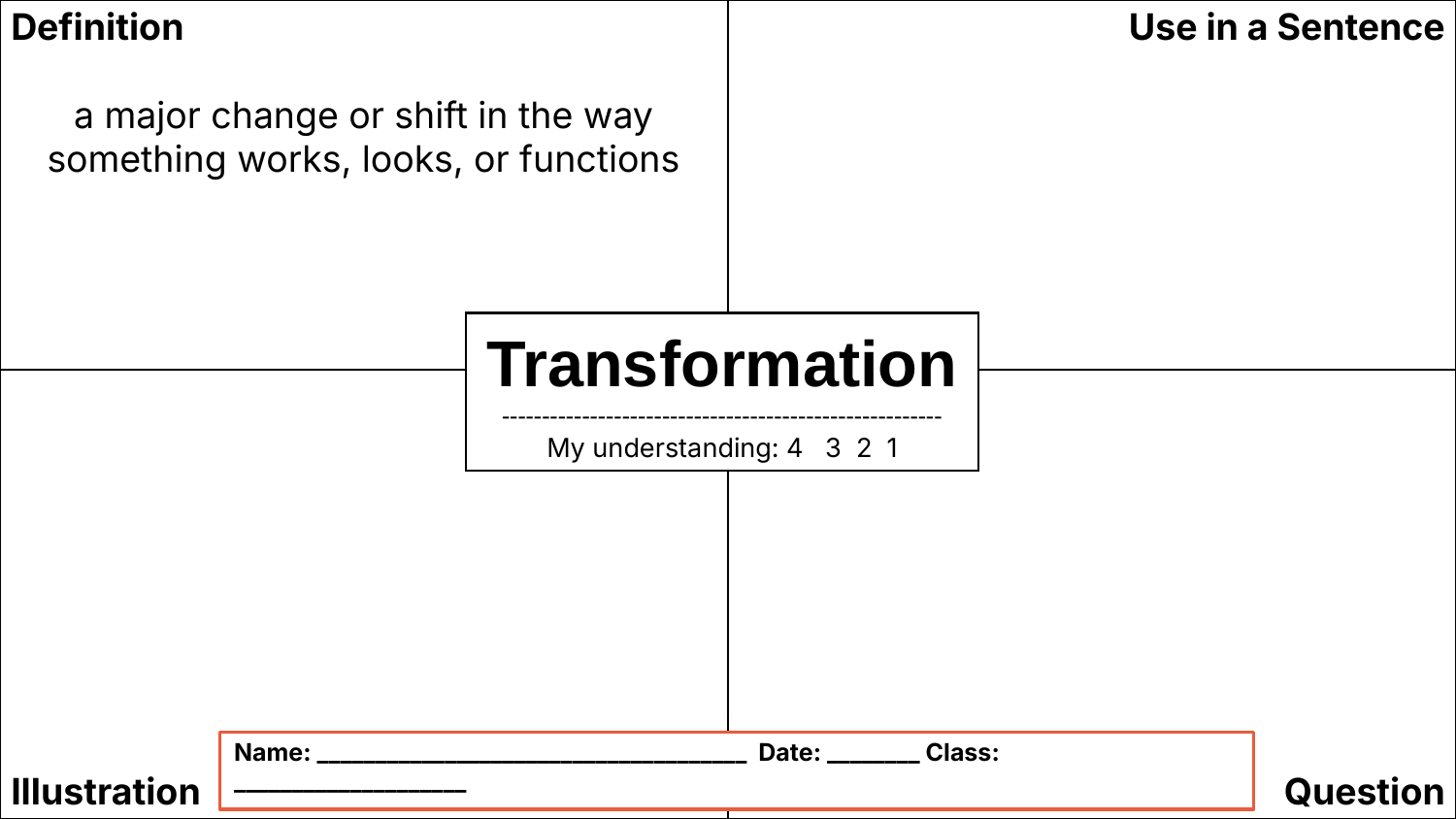

| Definition a major change or shift in the way something works, looks, or functions | Use in a Sentence |
| --- | --- |
| Illustration | Question |
Transformation
-------------------------------------------------------
My understanding: 4   3  2  1
Name: _____________________________________  Date: ________ Class: ____________________